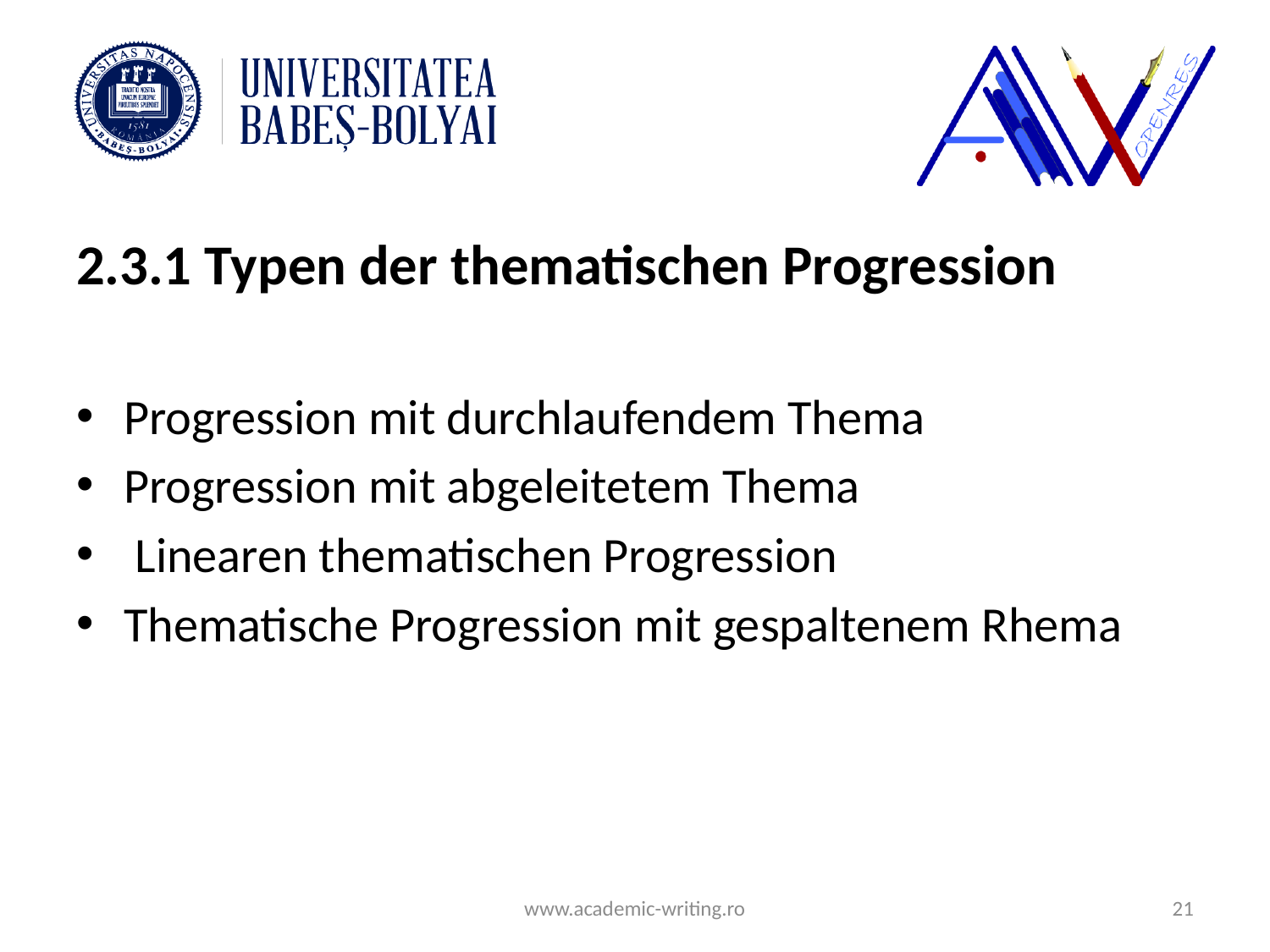

#
2.3.1 Typen der thematischen Progression

Progression mit durchlaufendem Thema
Progression mit abgeleitetem Thema
 Linearen thematischen Progression
Thematische Progression mit gespaltenem Rhema
www.academic-writing.ro
21